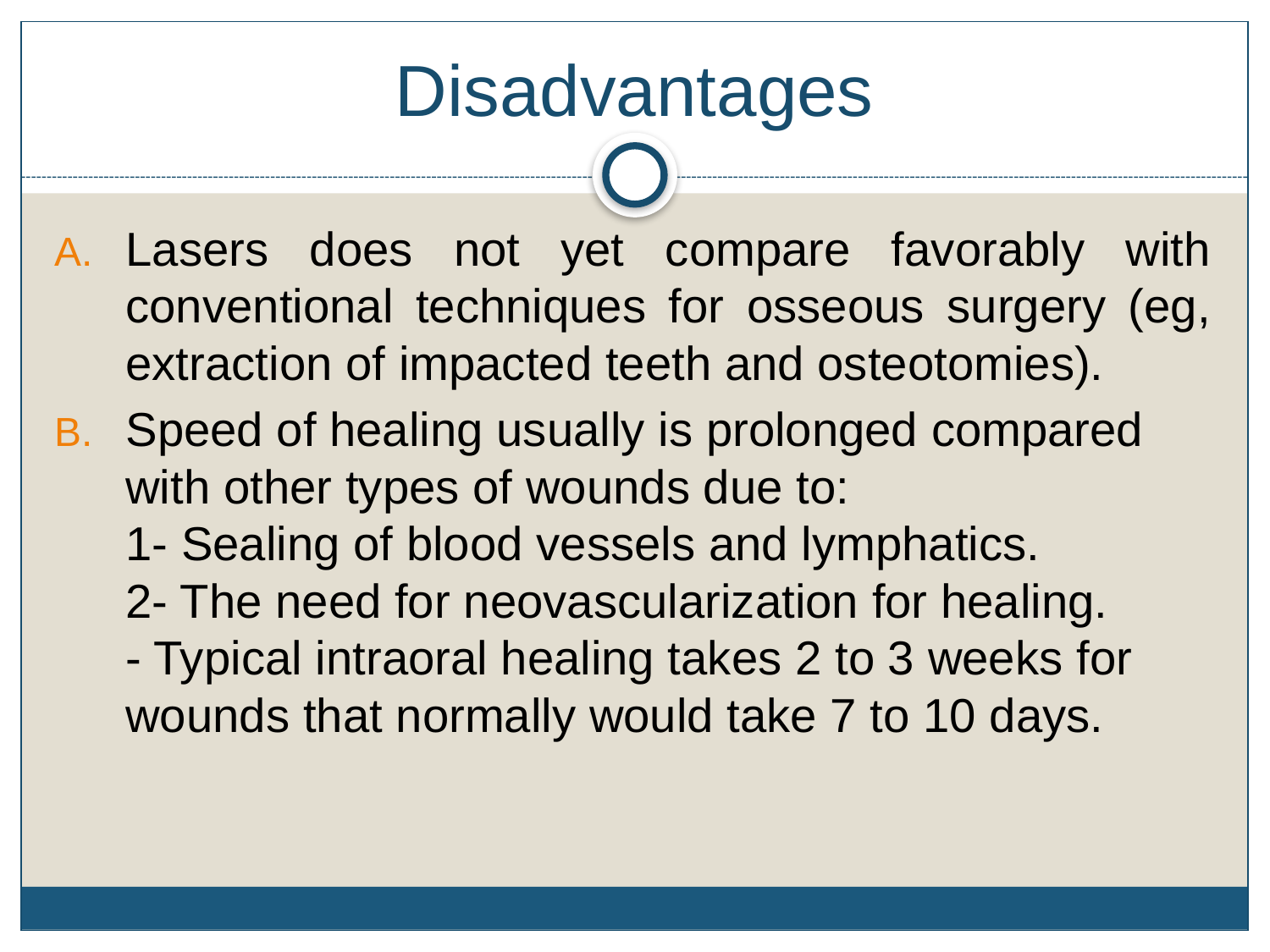

# Disadvantages
Lasers does not yet compare favorably with conventional techniques for osseous surgery (eg, extraction of impacted teeth and osteotomies).
Speed of healing usually is prolonged compared with other types of wounds due to:
1- Sealing of blood vessels and lymphatics.
2- The need for neovascularization for healing.
- Typical intraoral healing takes 2 to 3 weeks for wounds that normally would take 7 to 10 days.